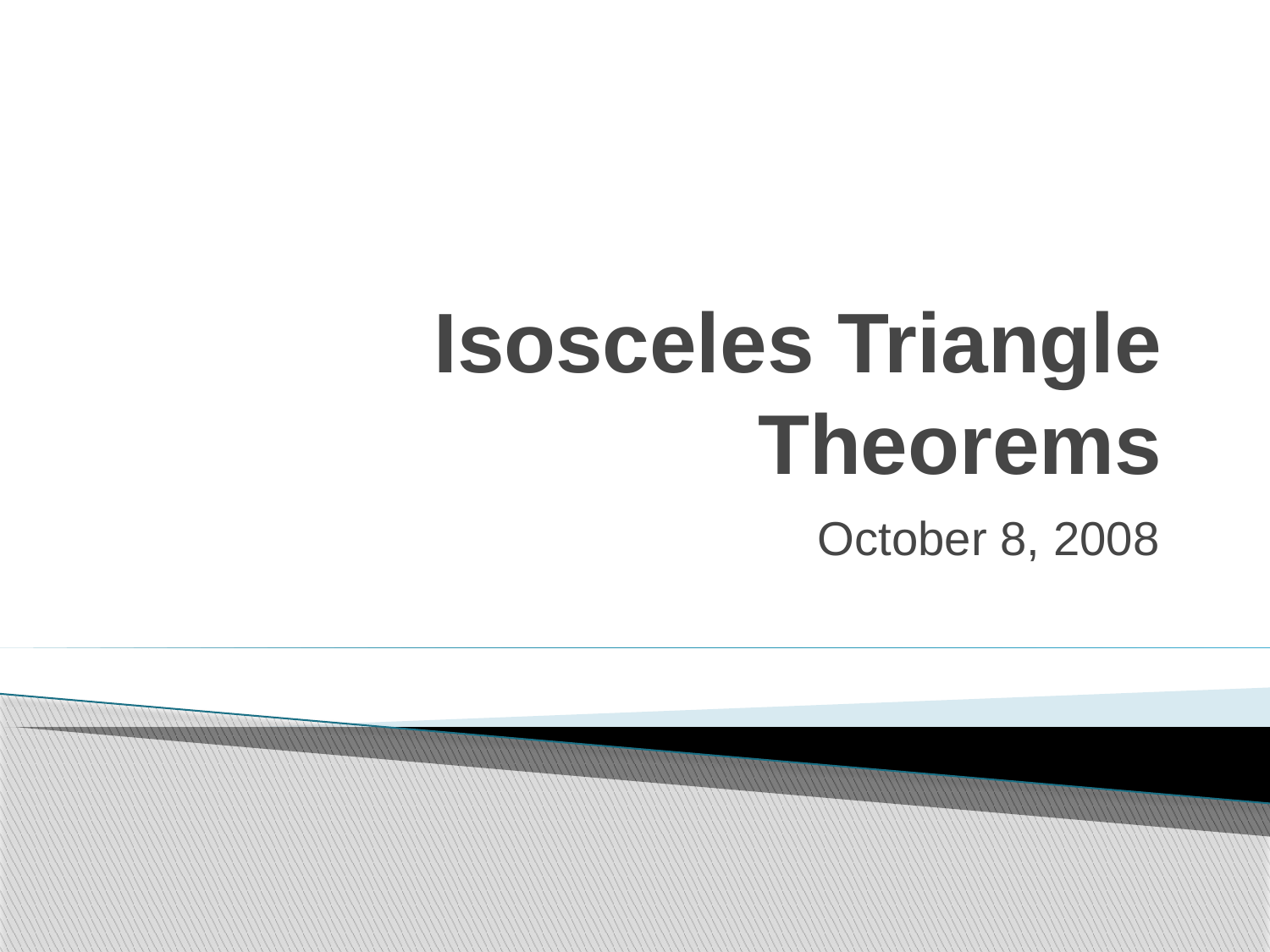

# Isosceles Triangle Theorems
October 8, 2008